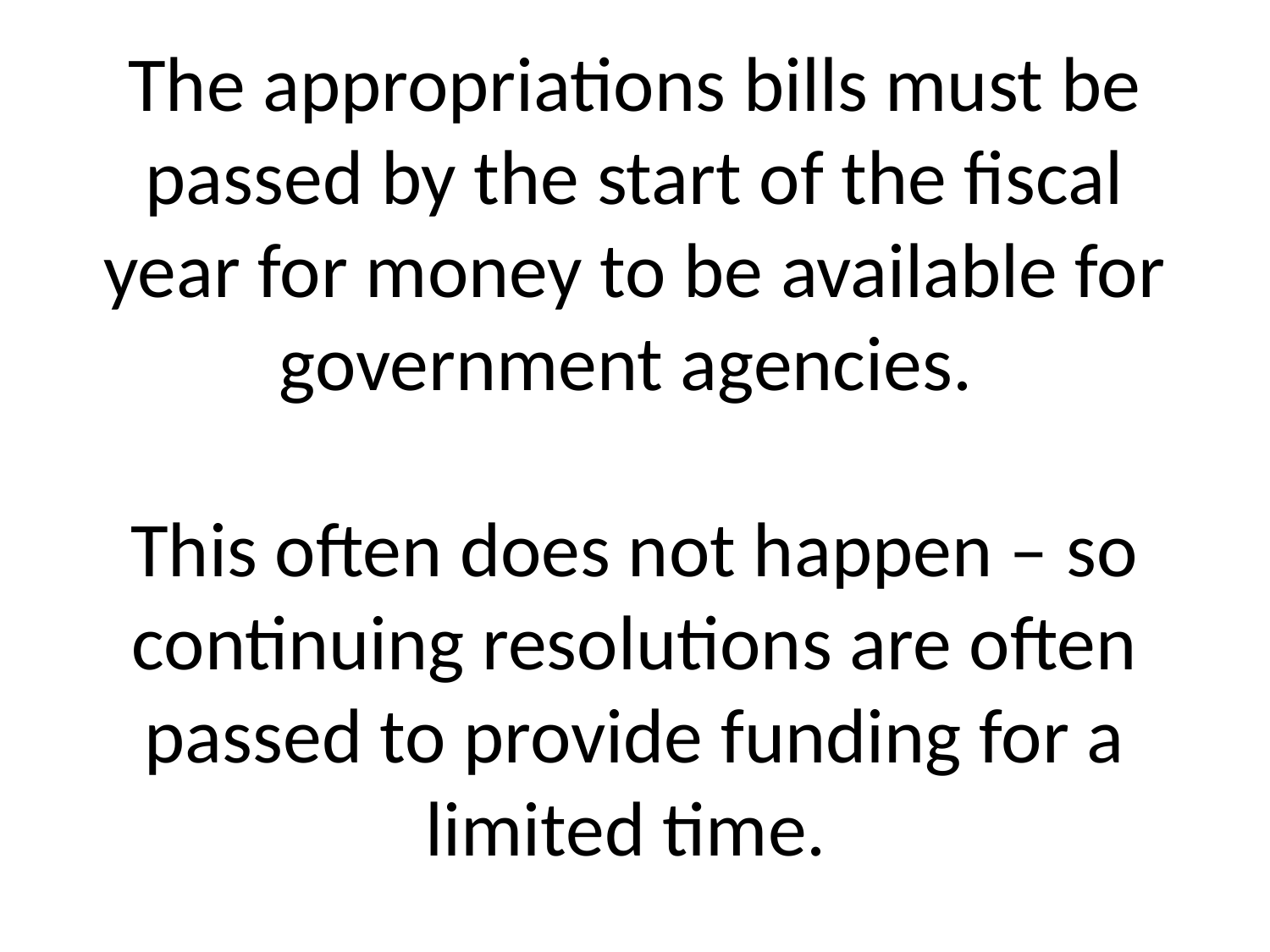

# The appropriations bills must be passed by the start of the fiscal year for money to be available for government agencies. This often does not happen – so continuing resolutions are often passed to provide funding for a limited time.